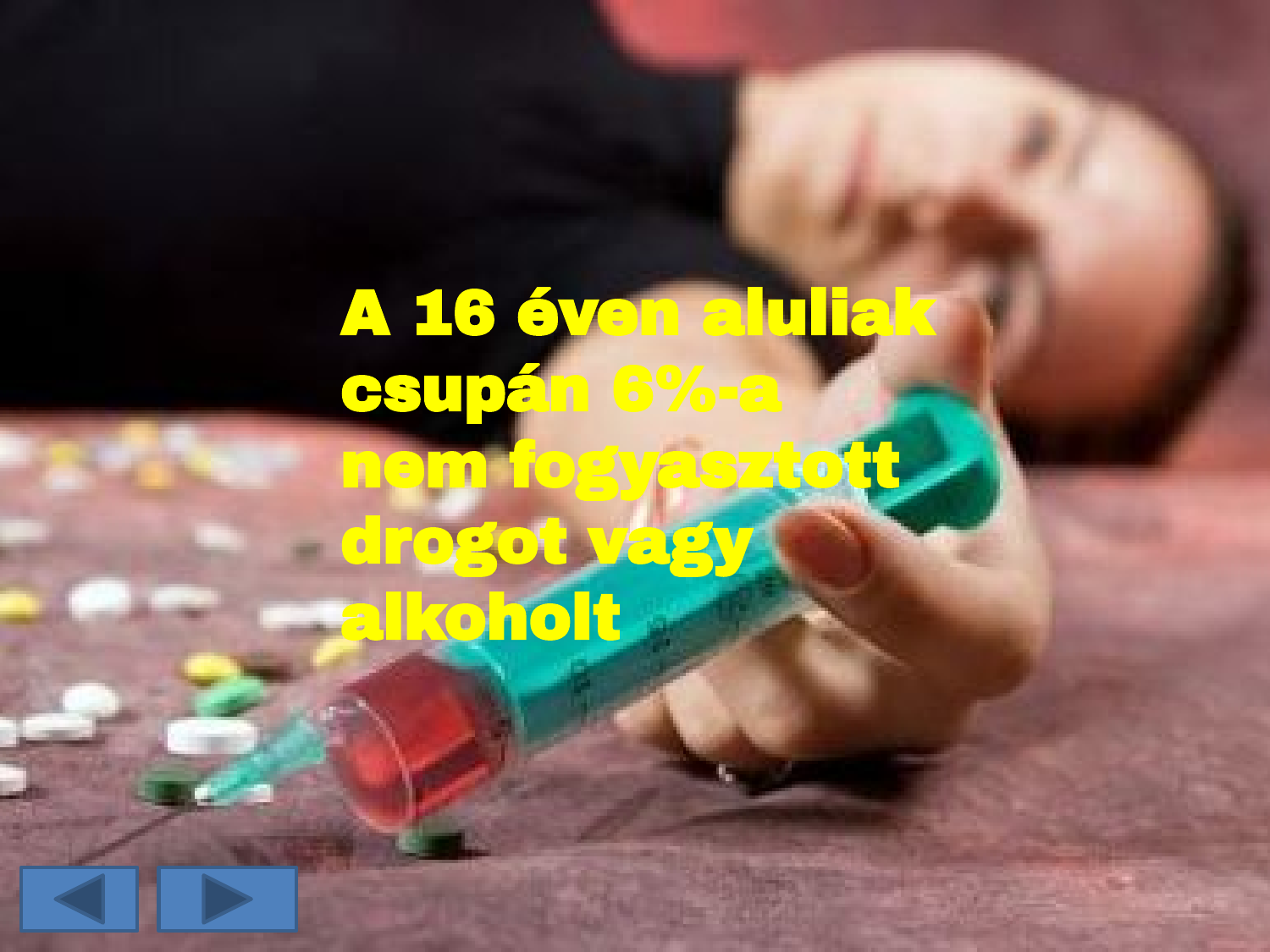

A 16 éven aluliak csupán 6%-a nem fogyasztott drogot vagy alkoholt